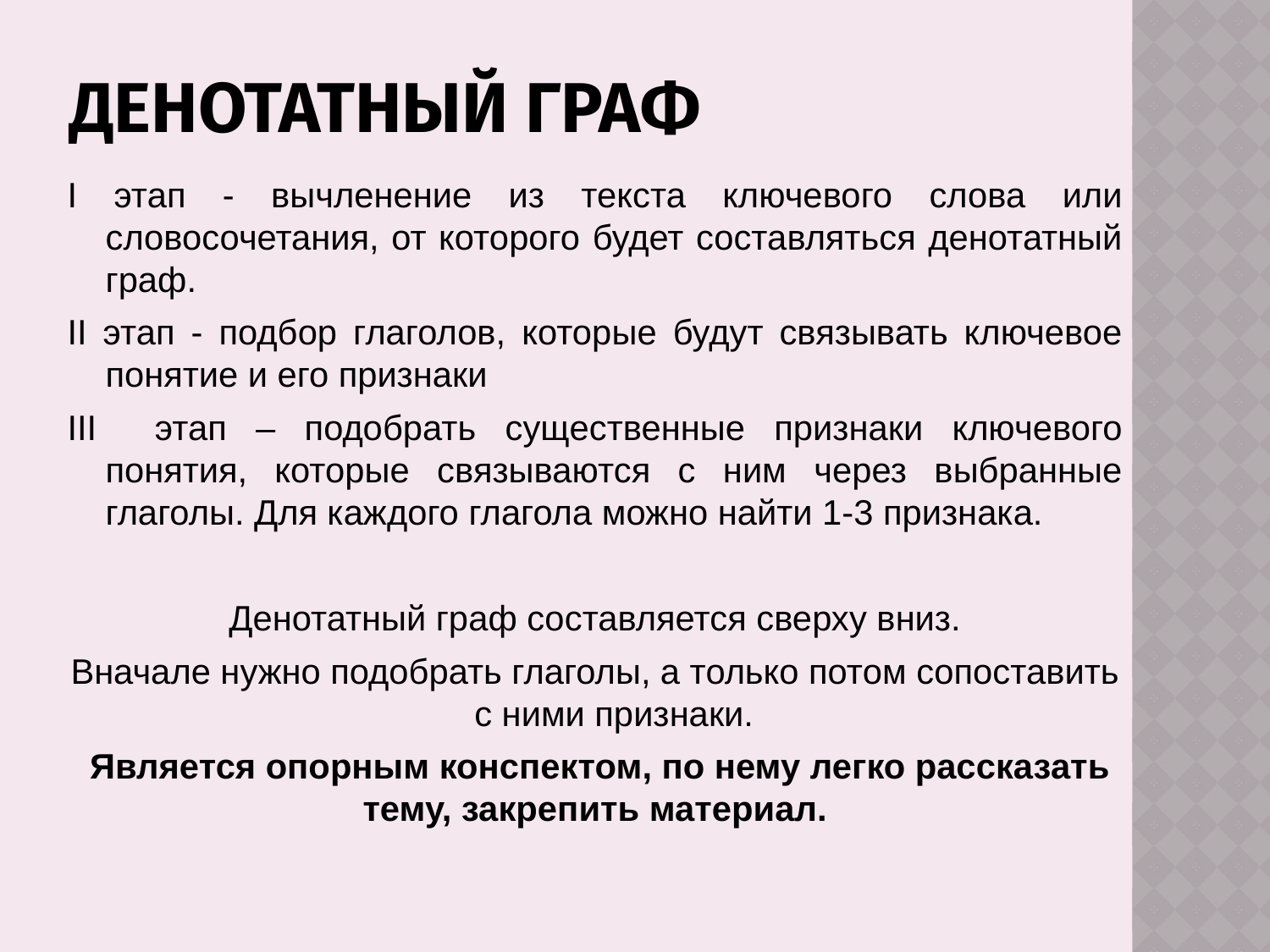

# Денотатный граф
I этап - вычленение из текста ключевого слова или словосочетания, от которого будет составляться денотатный граф.
II этап - подбор глаголов, которые будут связывать ключевое понятие и его признаки
III  этап – подобрать существенные признаки ключевого понятия, которые связываются с ним через выбранные глаголы. Для каждого глагола можно найти 1-3 признака.

Денотатный граф составляется сверху вниз.
Вначале нужно подобрать глаголы, а только потом сопоставить с ними признаки.
 Является опорным конспектом, по нему легко рассказать тему, закрепить материал.